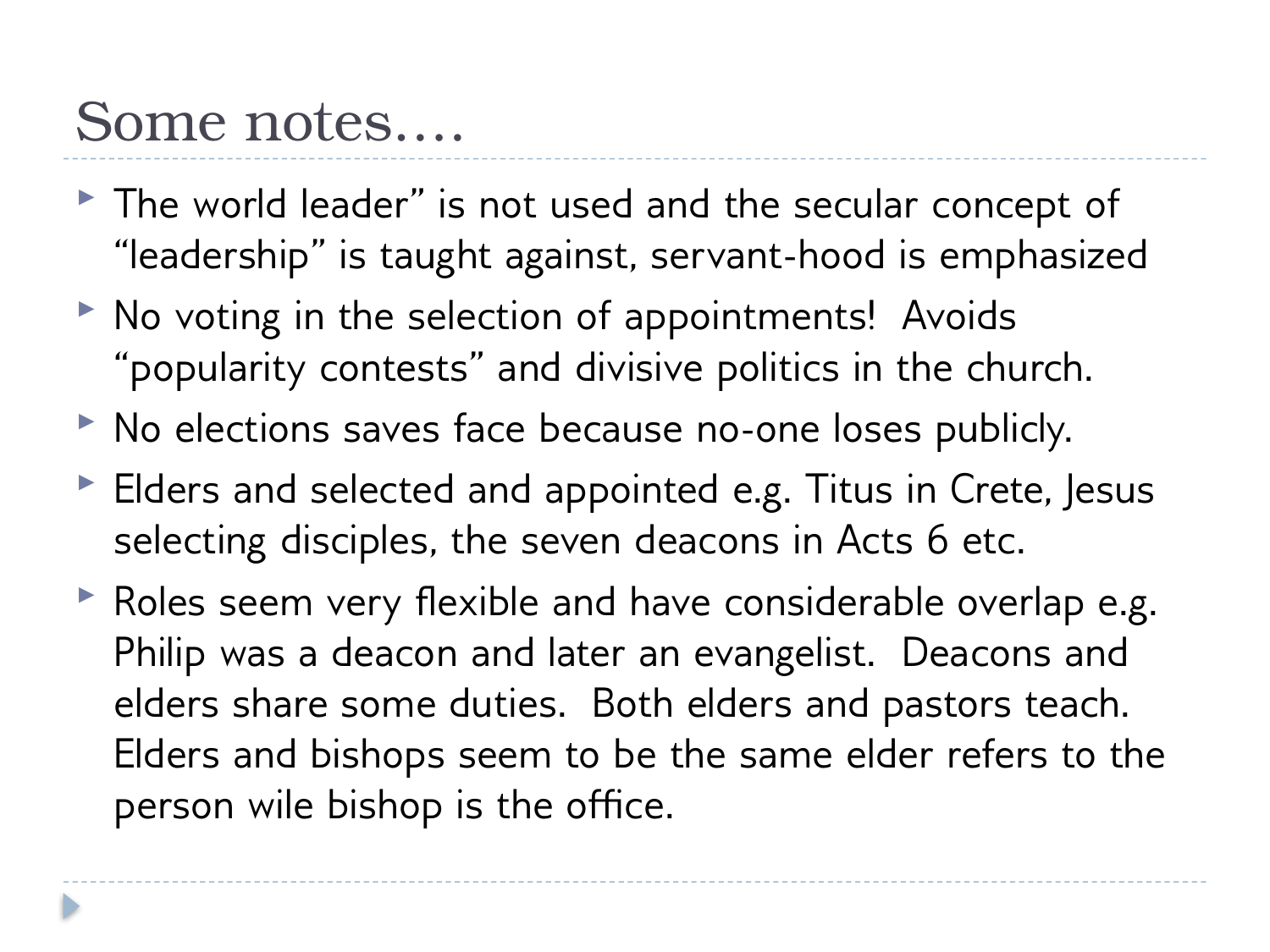

# Some notes….
The world leader” is not used and the secular concept of “leadership” is taught against, servant-hood is emphasized
No voting in the selection of appointments!  Avoids “popularity contests” and divisive politics in the church.
No elections saves face because no-one loses publicly.
Elders and selected and appointed e.g. Titus in Crete, Jesus selecting disciples, the seven deacons in Acts 6 etc.
Roles seem very flexible and have considerable overlap e.g. Philip was a deacon and later an evangelist.  Deacons and elders share some duties.  Both elders and pastors teach.  Elders and bishops seem to be the same elder refers to the person wile bishop is the office.